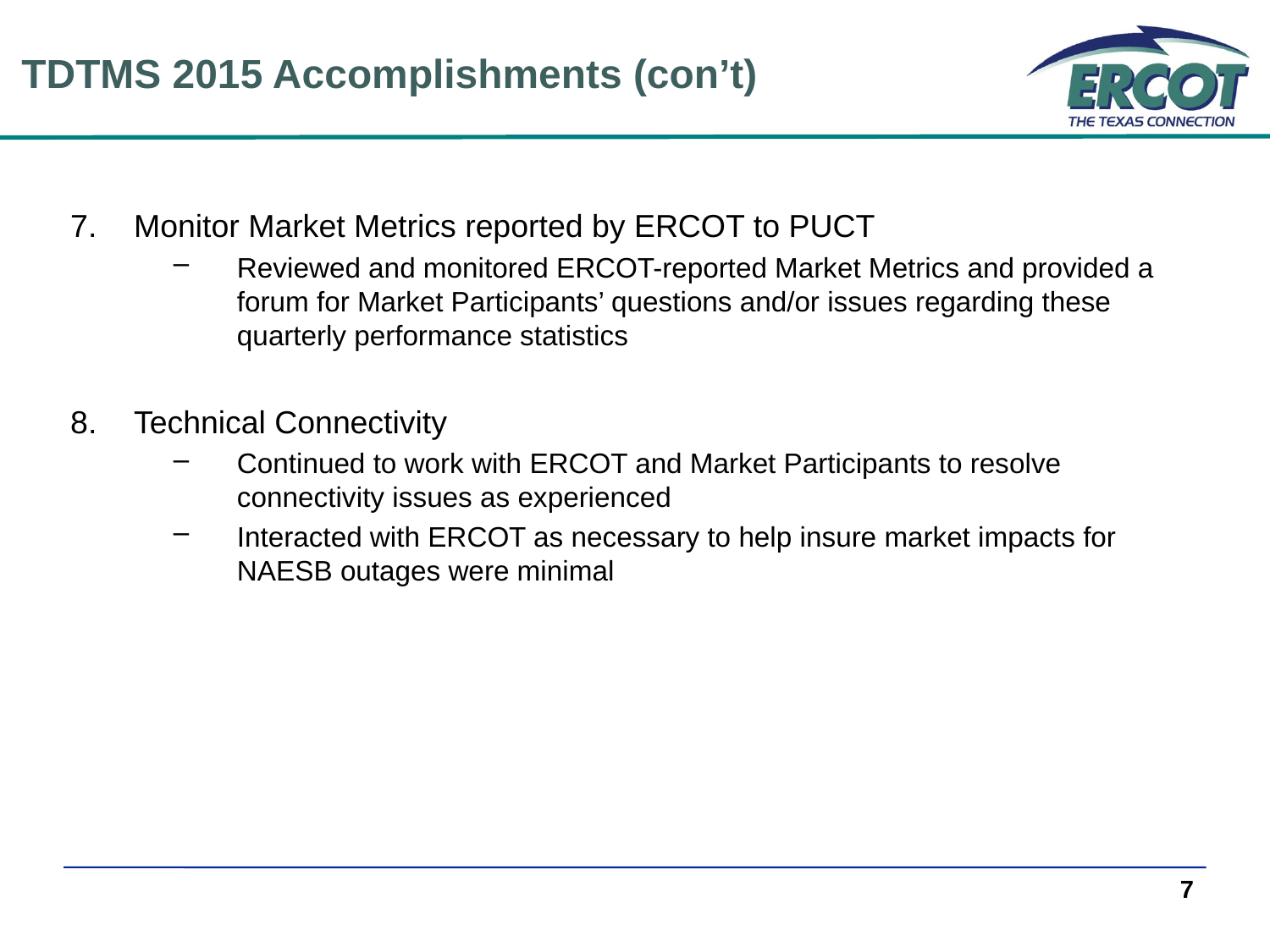

TDTMS 2015 Accomplishments (con’t)

Monitor Market Metrics reported by ERCOT to PUCT
Reviewed and monitored ERCOT-reported Market Metrics and provided a forum for Market Participants’ questions and/or issues regarding these quarterly performance statistics

Technical Connectivity
Continued to work with ERCOT and Market Participants to resolve connectivity issues as experienced
Interacted with ERCOT as necessary to help insure market impacts for NAESB outages were minimal

7